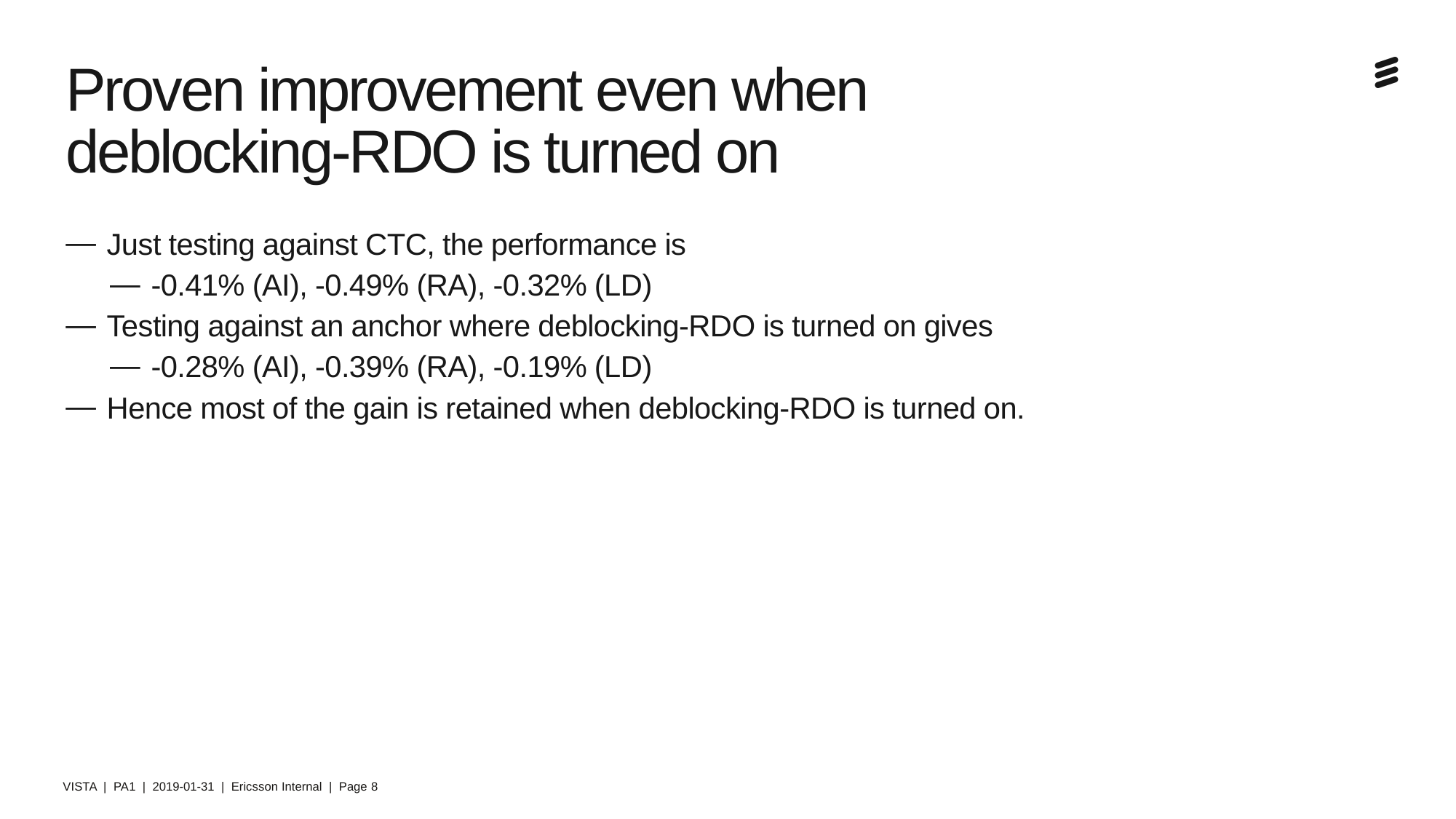

# Proven improvement even when deblocking-RDO is turned on
Just testing against CTC, the performance is
-0.41% (AI), -0.49% (RA), -0.32% (LD)
Testing against an anchor where deblocking-RDO is turned on gives
-0.28% (AI), -0.39% (RA), -0.19% (LD)
Hence most of the gain is retained when deblocking-RDO is turned on.